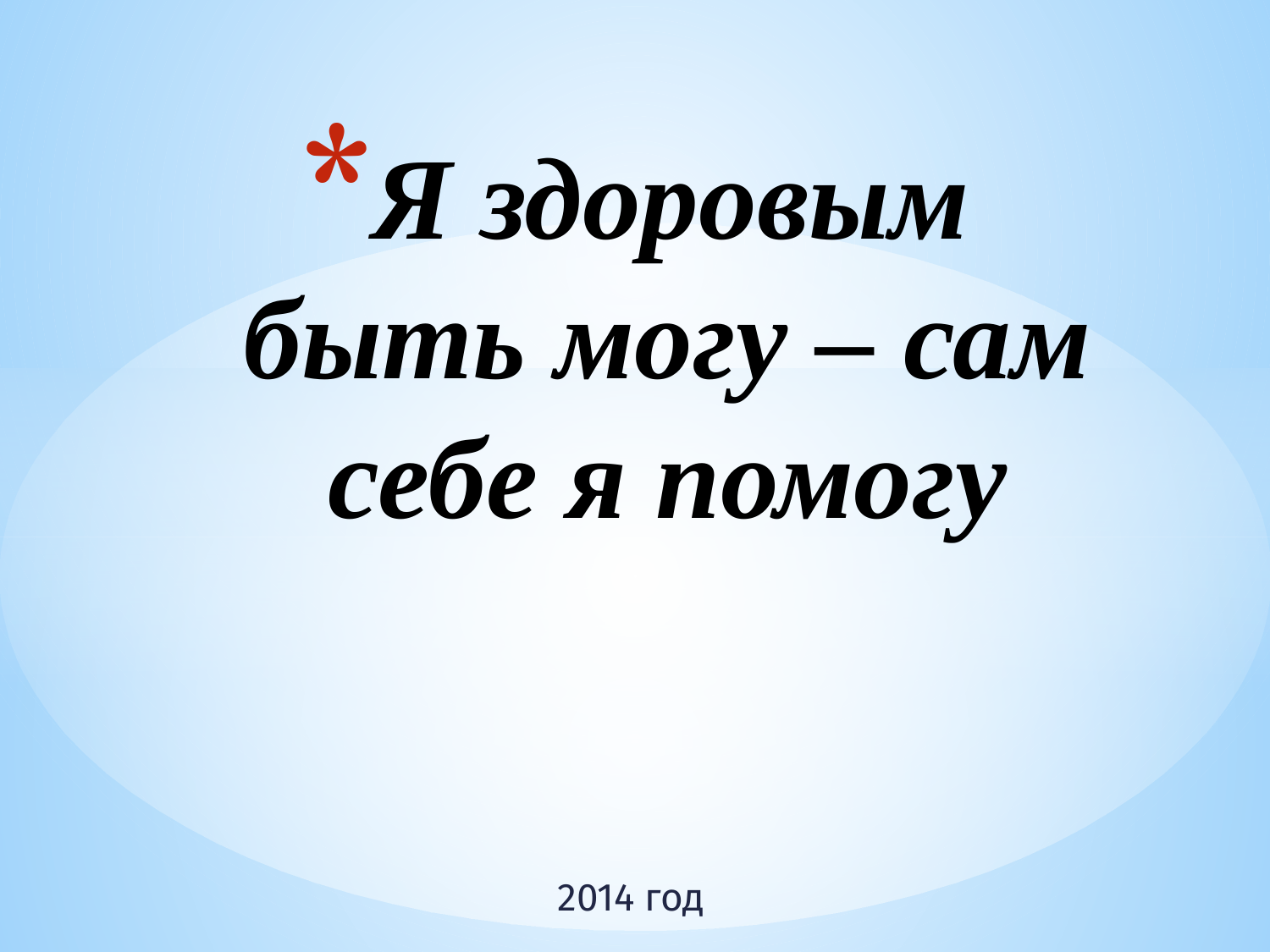

# Я здоровым быть могу – сам себе я помогу
2014 год